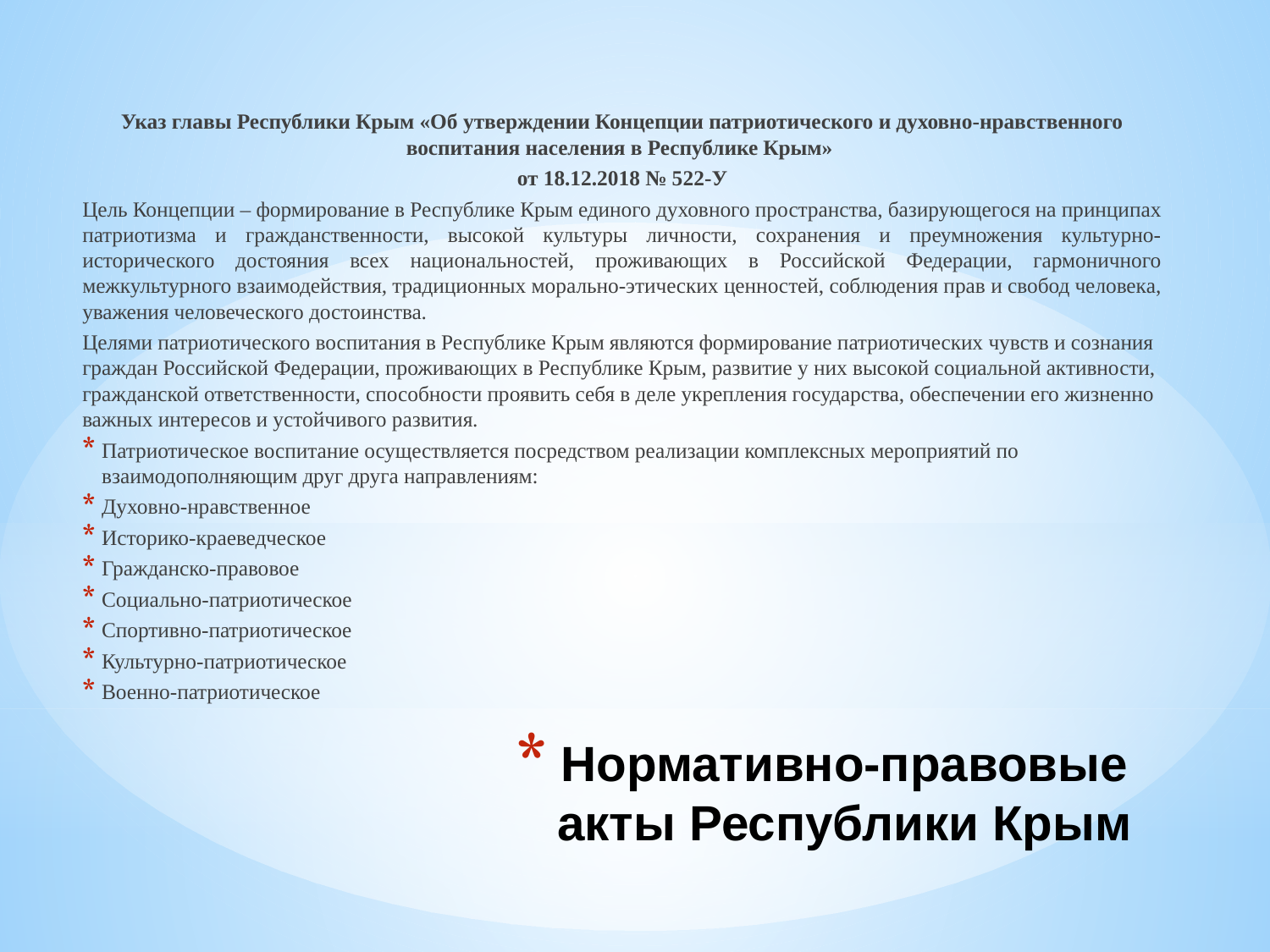

Указ главы Республики Крым «Об утверждении Концепции патриотического и духовно-нравственного воспитания населения в Республике Крым»
от 18.12.2018 № 522-У
Цель Концепции – формирование в Республике Крым единого духовного пространства, базирующегося на принципах патриотизма и гражданственности, высокой культуры личности, сохранения и преумножения культурно-исторического достояния всех национальностей, проживающих в Российской Федерации, гармоничного межкультурного взаимодействия, традиционных морально-этических ценностей, соблюдения прав и свобод человека, уважения человеческого достоинства.
Целями патриотического воспитания в Республике Крым являются формирование патриотических чувств и сознания граждан Российской Федерации, проживающих в Республике Крым, развитие у них высокой социальной активности, гражданской ответственности, способности проявить себя в деле укрепления государства, обеспечении его жизненно важных интересов и устойчивого развития.
Патриотическое воспитание осуществляется посредством реализации комплексных мероприятий по взаимодополняющим друг друга направлениям:
Духовно-нравственное
Историко-краеведческое
Гражданско-правовое
Социально-патриотическое
Спортивно-патриотическое
Культурно-патриотическое
Военно-патриотическое

# Нормативно-правовые акты Республики Крым